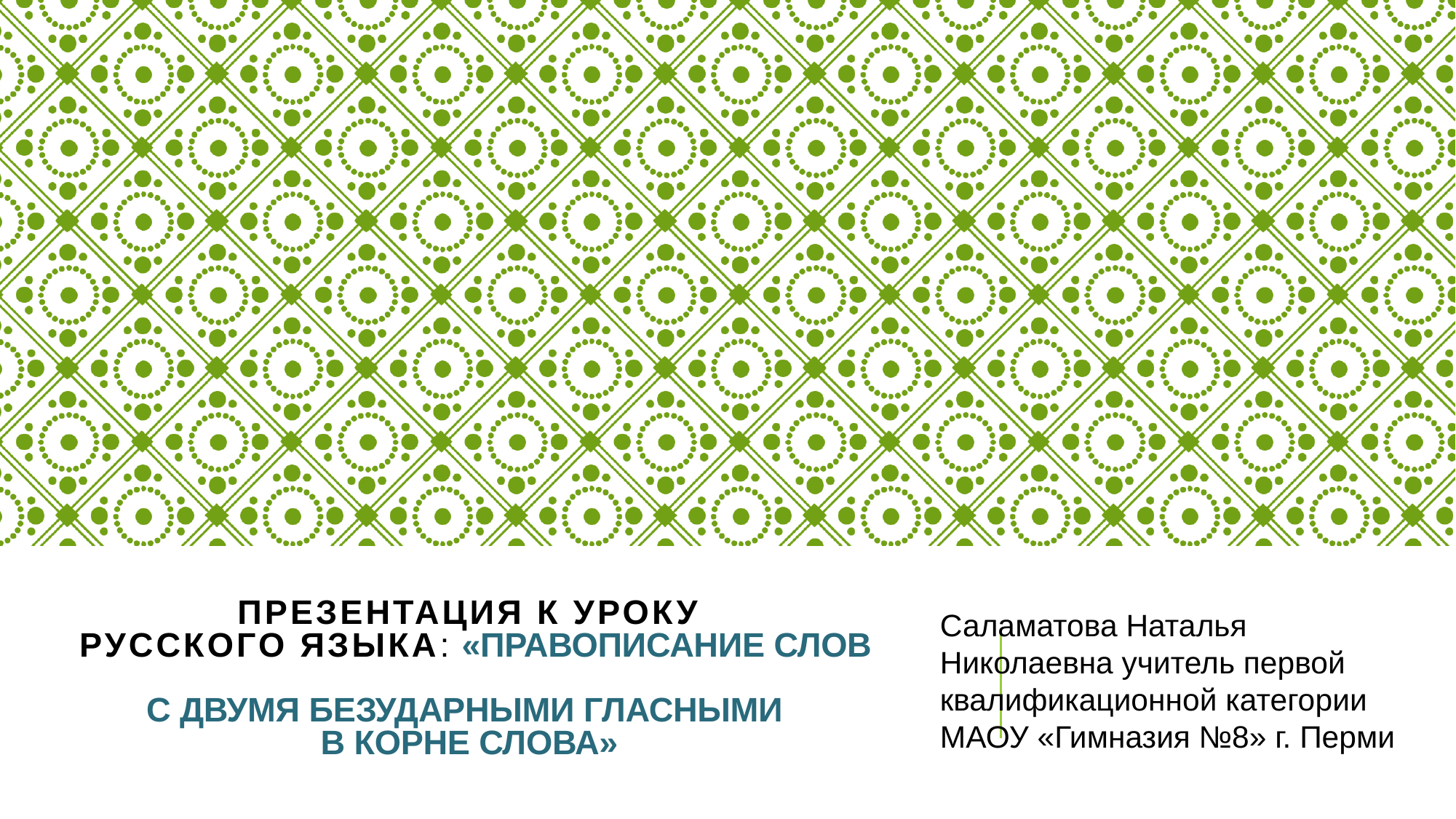

# Презентация к уроку русского языка: «Правописание слов с двумя безударными гласными в корне слова»
Саламатова Наталья Николаевна учитель первой квалификационной категории МАОУ «Гимназия №8» г. Перми